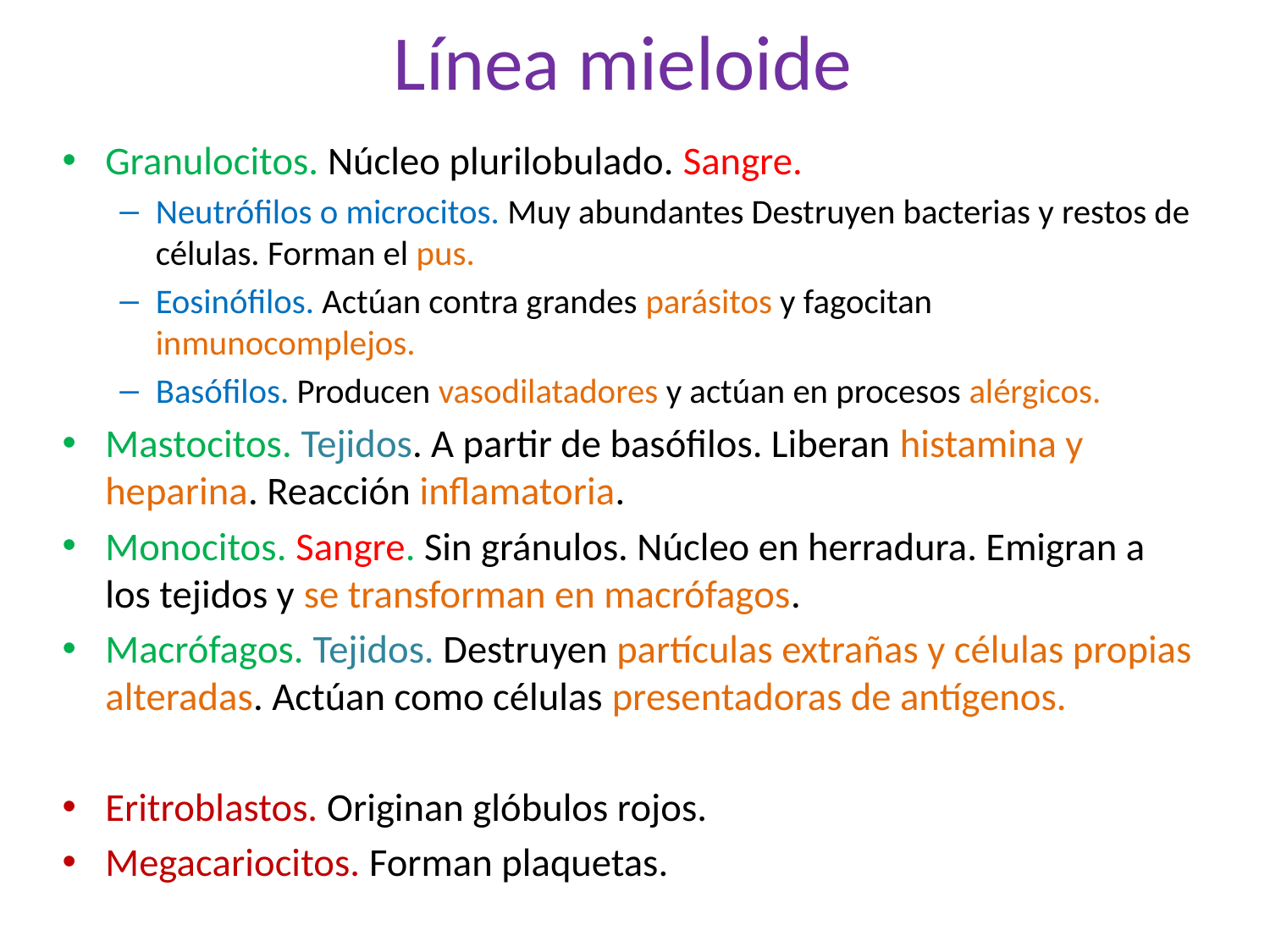

# Línea mieloide
Granulocitos. Núcleo plurilobulado. Sangre.
Neutrófilos o microcitos. Muy abundantes Destruyen bacterias y restos de células. Forman el pus.
Eosinófilos. Actúan contra grandes parásitos y fagocitan inmunocomplejos.
Basófilos. Producen vasodilatadores y actúan en procesos alérgicos.
Mastocitos. Tejidos. A partir de basófilos. Liberan histamina y heparina. Reacción inflamatoria.
Monocitos. Sangre. Sin gránulos. Núcleo en herradura. Emigran a los tejidos y se transforman en macrófagos.
Macrófagos. Tejidos. Destruyen partículas extrañas y células propias alteradas. Actúan como células presentadoras de antígenos.

Eritroblastos. Originan glóbulos rojos.
Megacariocitos. Forman plaquetas.